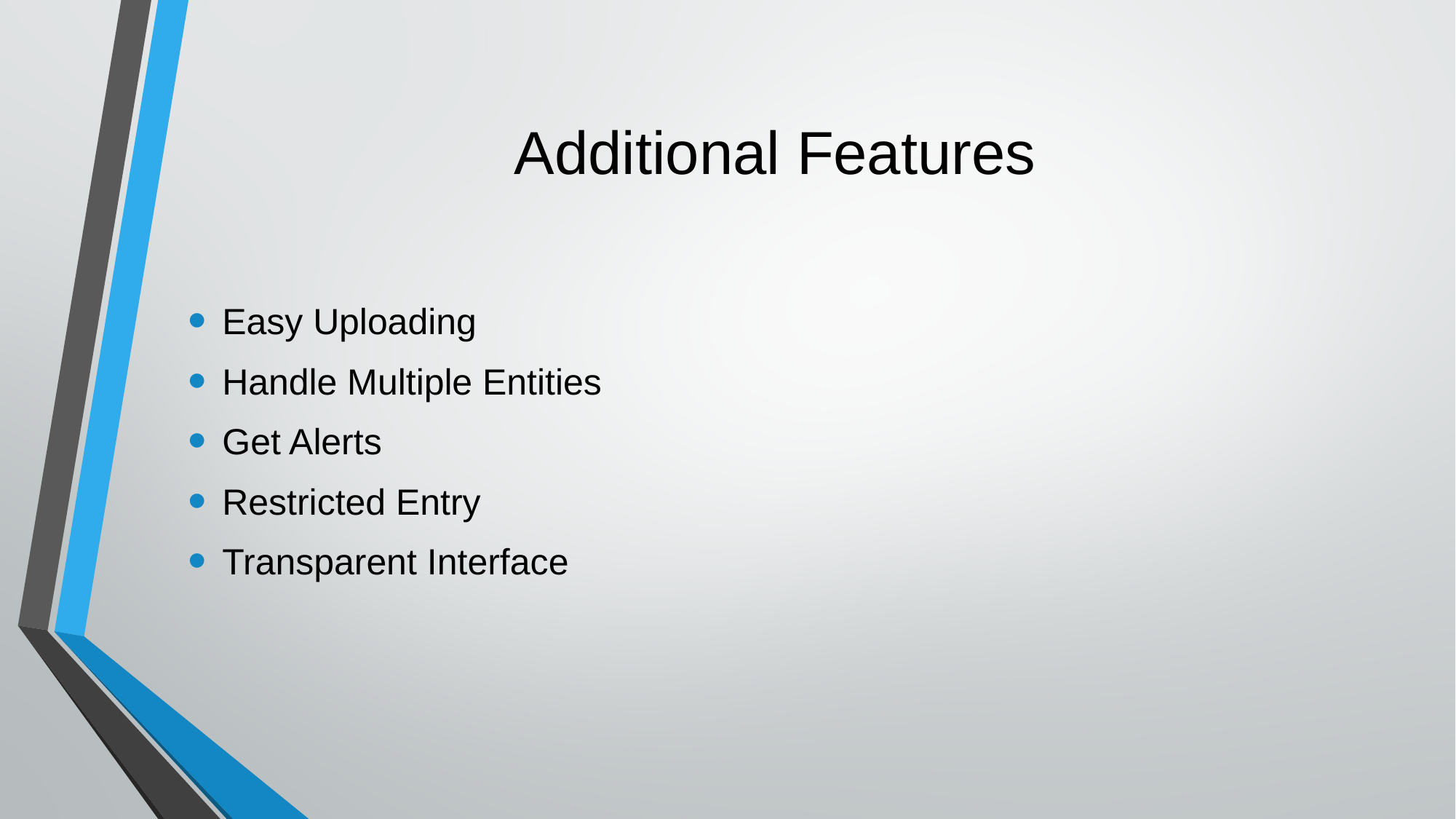

# Additional Features
Easy Uploading
Handle Multiple Entities
Get Alerts
Restricted Entry
Transparent Interface